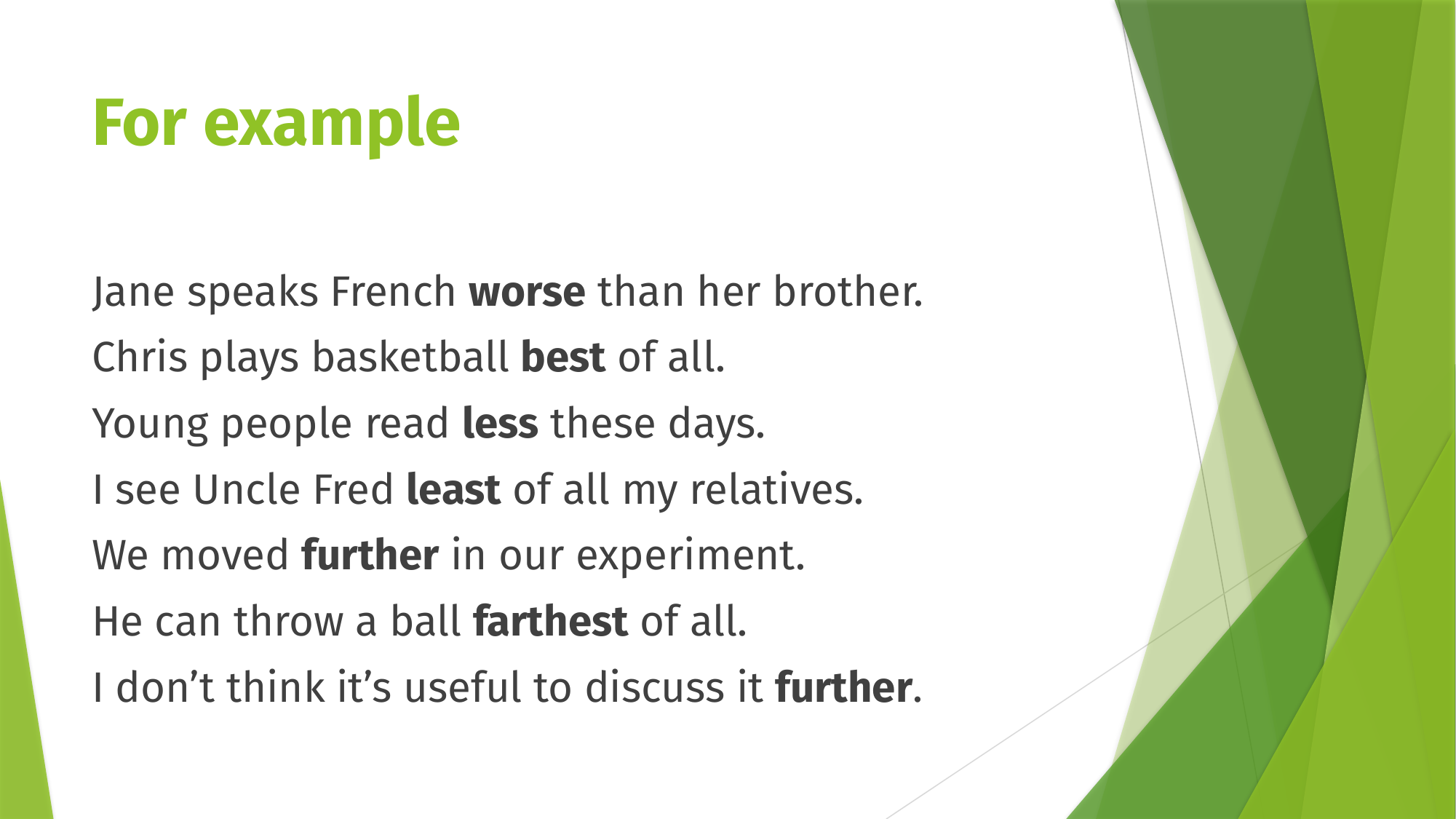

# For example
Jane speaks French worse than her brother.
Chris plays basketball best of all.
Young people read less these days.
I see Uncle Fred least of all my relatives.
We moved further in our experiment.
He can throw a ball farthest of all.
I don’t think it’s useful to discuss it further.